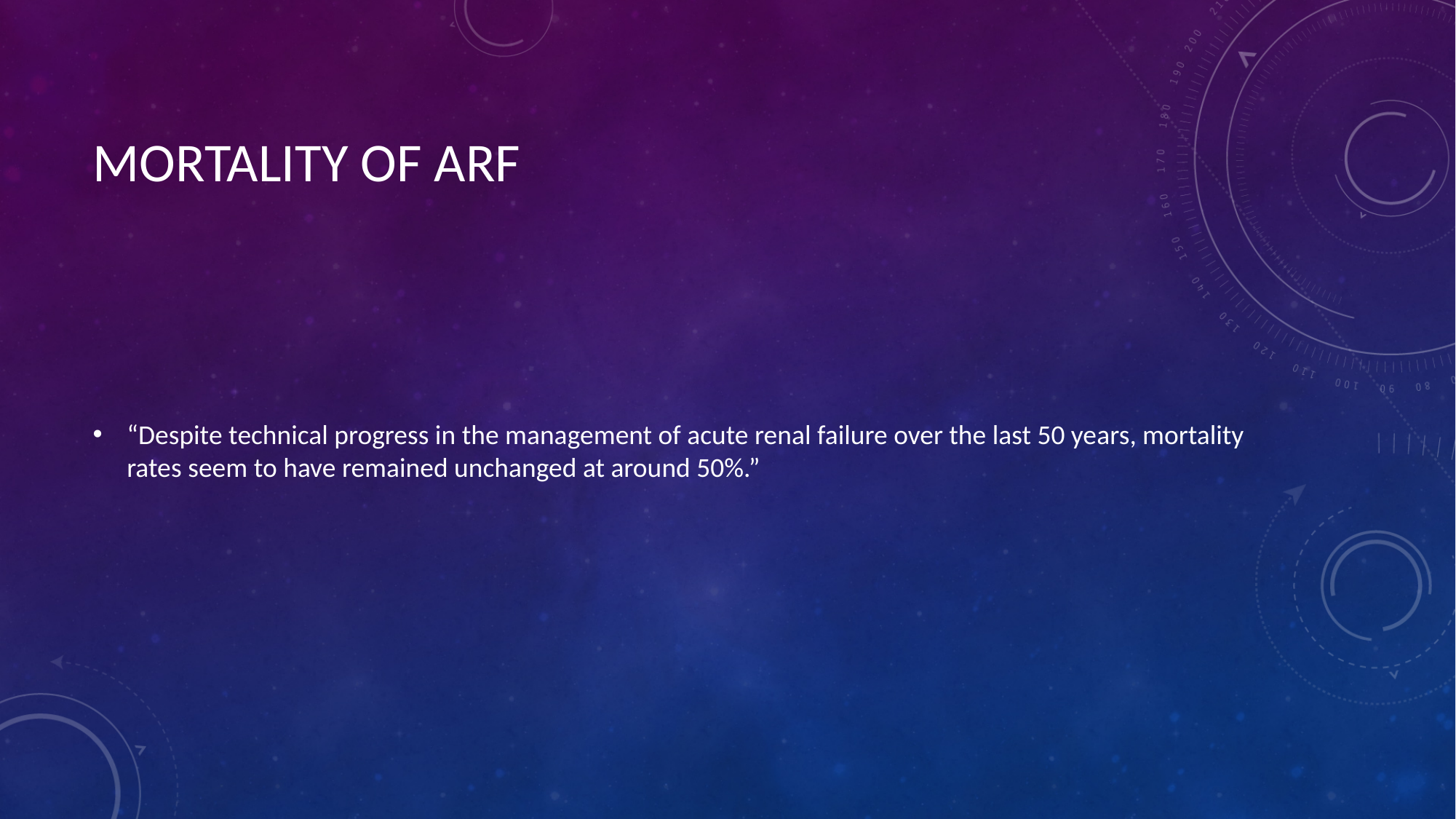

# Mortality of ARF
“Despite technical progress in the management of acute renal failure over the last 50 years, mortality rates seem to have remained unchanged at around 50%.”